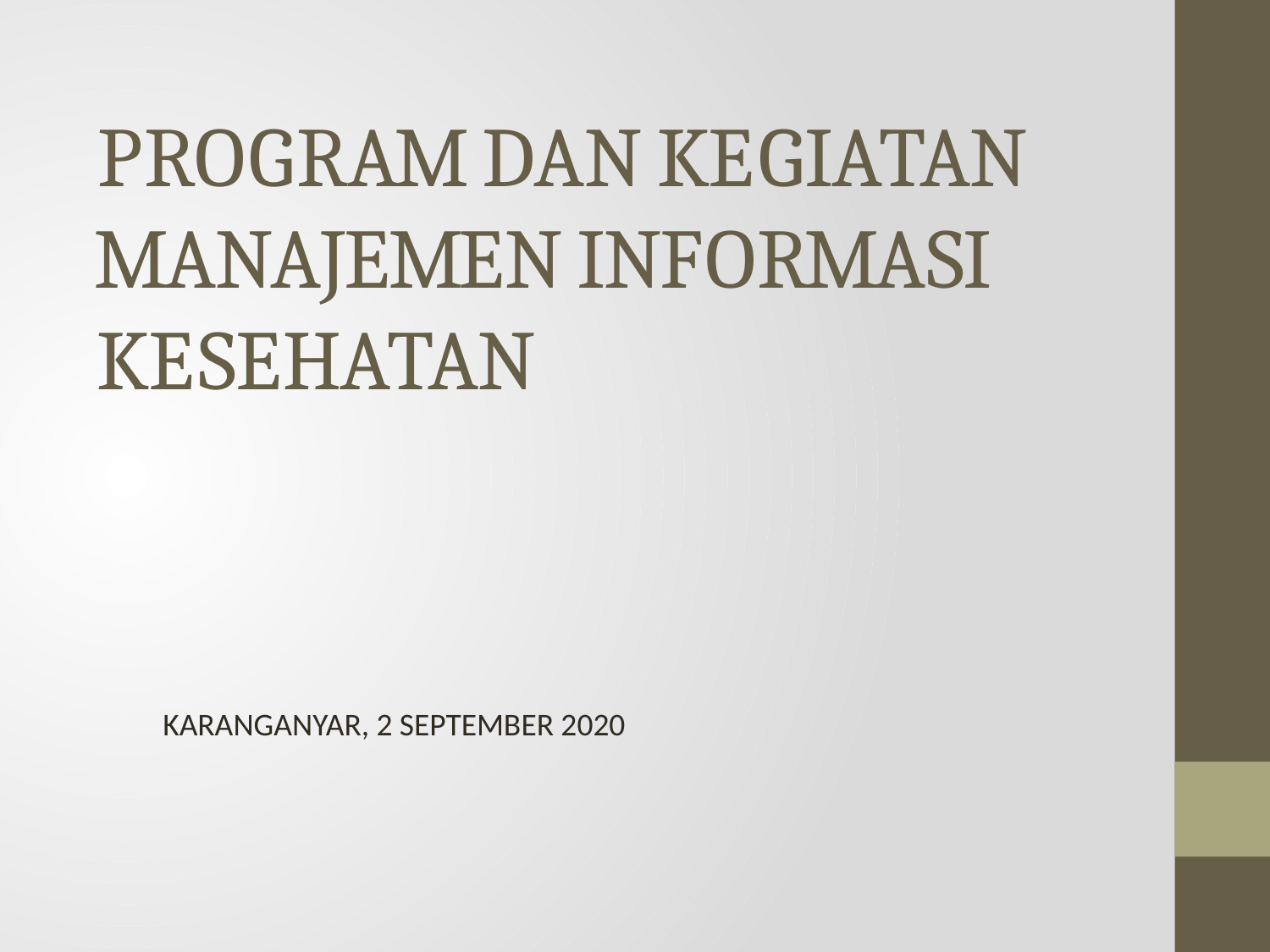

# PROGRAM DAN KEGIATAN MANAJEMEN INFORMASI KESEHATAN
KARANGANYAR, 2 SEPTEMBER 2020